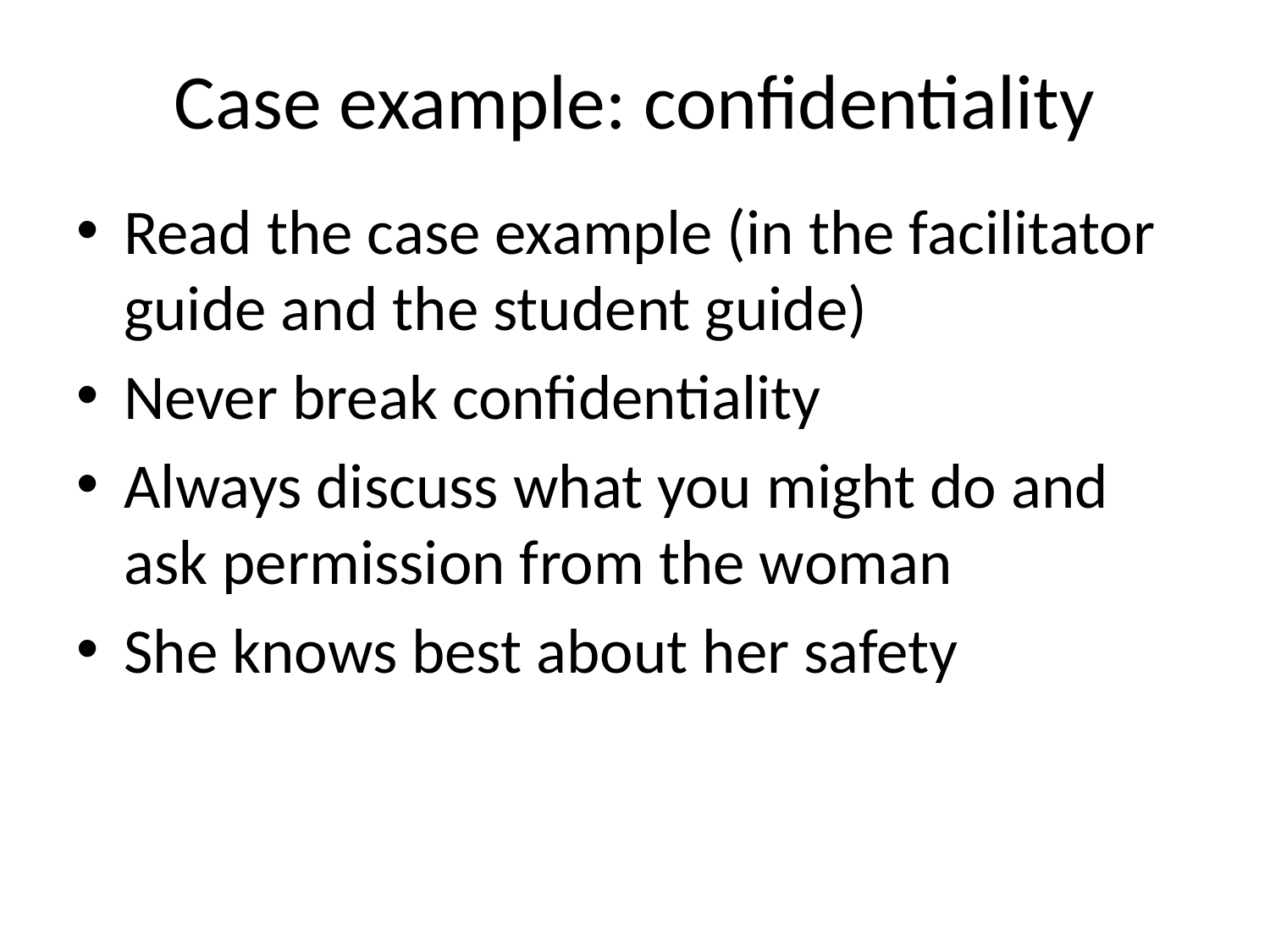

# Case example: confidentiality
Read the case example (in the facilitator guide and the student guide)
Never break confidentiality
Always discuss what you might do and ask permission from the woman
She knows best about her safety